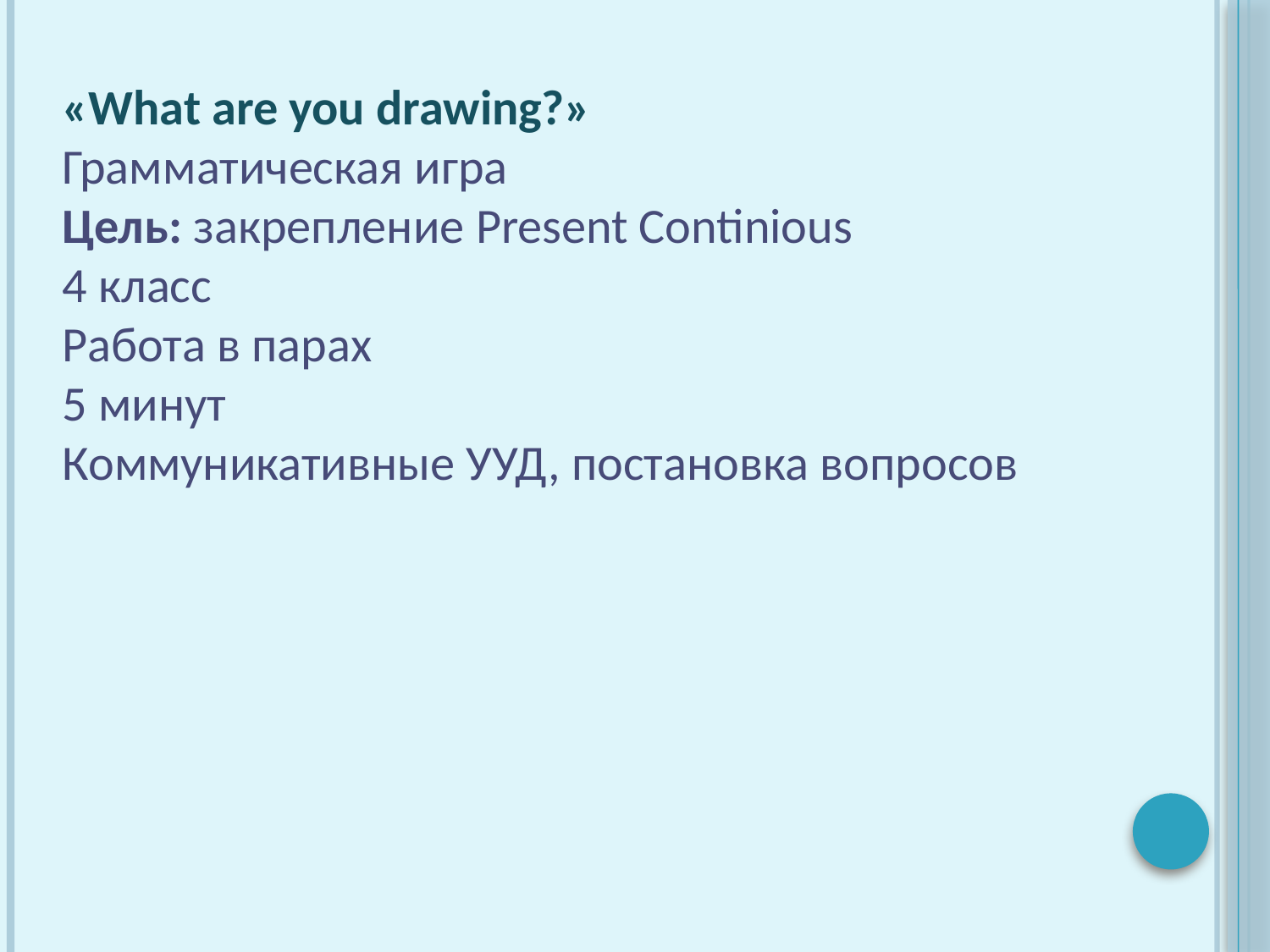

«What are you drawing?»
Грамматическая игра
Цель: закрепление Present Continious
4 класс
Работа в парах
5 минут
Коммуникативные УУД, постановка вопросов